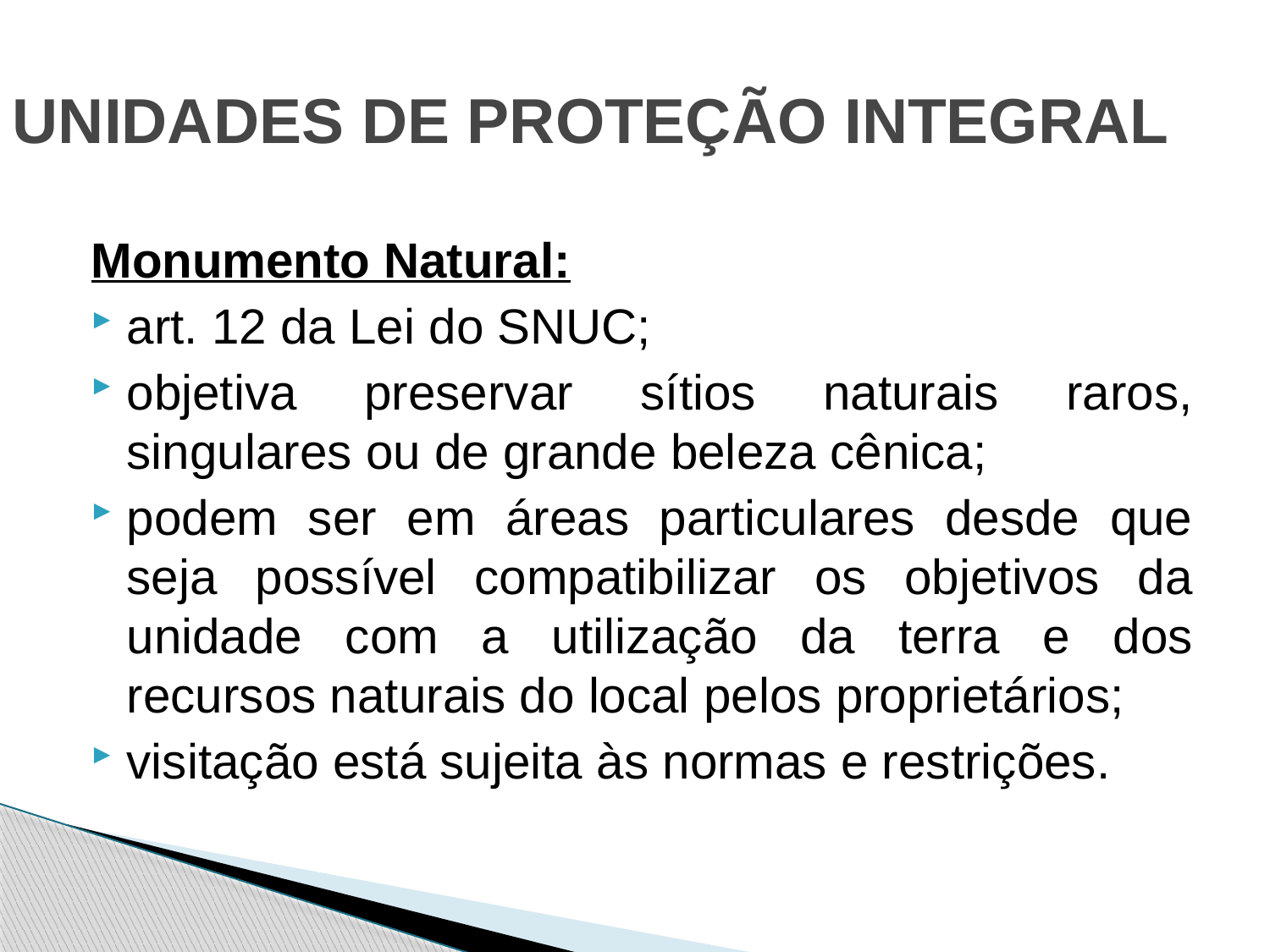

# UNIDADES DE PROTEÇÃO INTEGRAL
Monumento Natural:
art. 12 da Lei do SNUC;
objetiva preservar sítios naturais raros, singulares ou de grande beleza cênica;
podem ser em áreas particulares desde que seja possível compatibilizar os objetivos da unidade com a utilização da terra e dos recursos naturais do local pelos proprietários;
visitação está sujeita às normas e restrições.